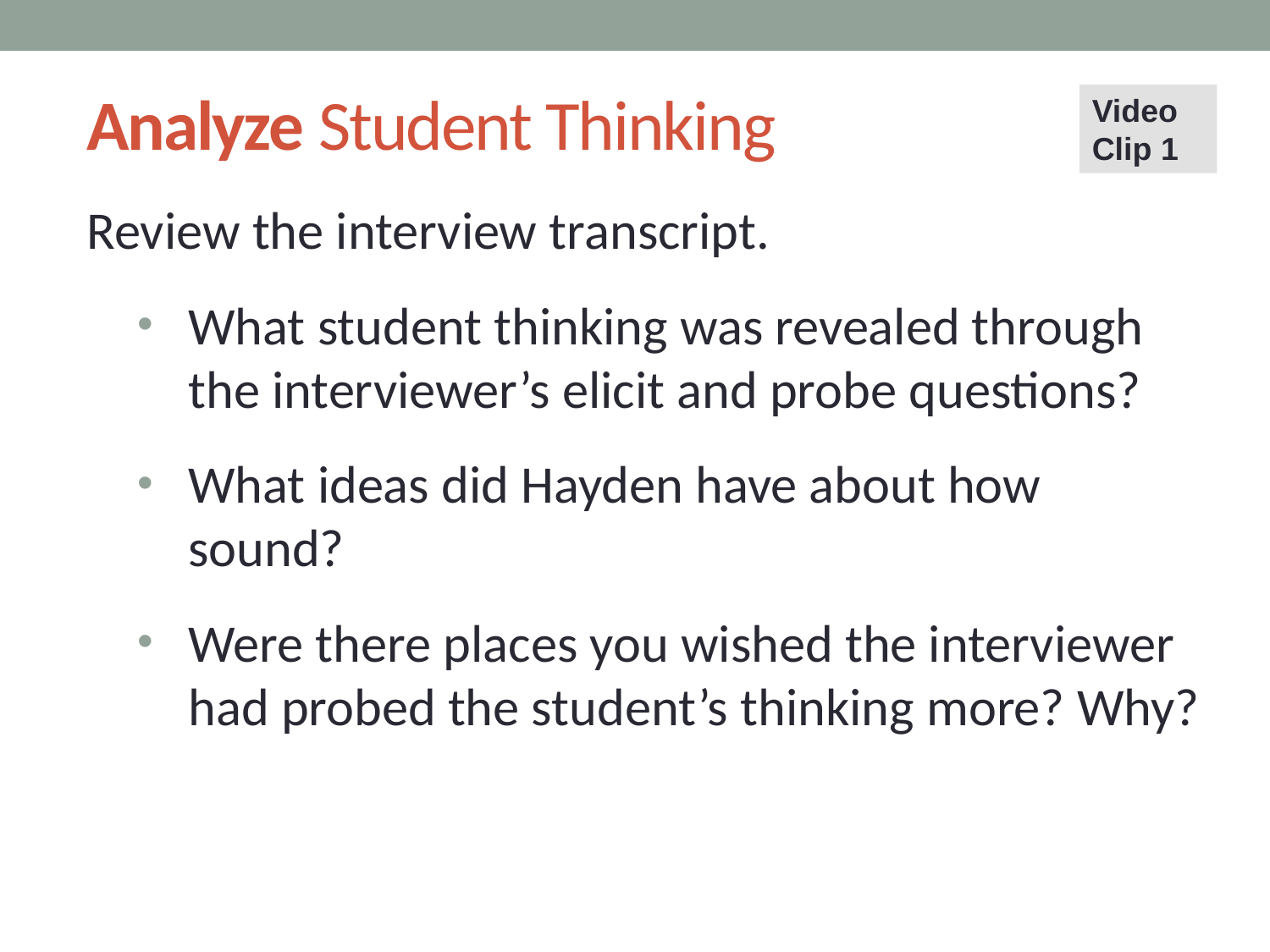

# Analyze Student Thinking
Video Clip 1
Review the interview transcript.
What student thinking was revealed through the interviewer’s elicit and probe questions?
What ideas did Hayden have about how sound?
Were there places you wished the interviewer had probed the student’s thinking more? Why?